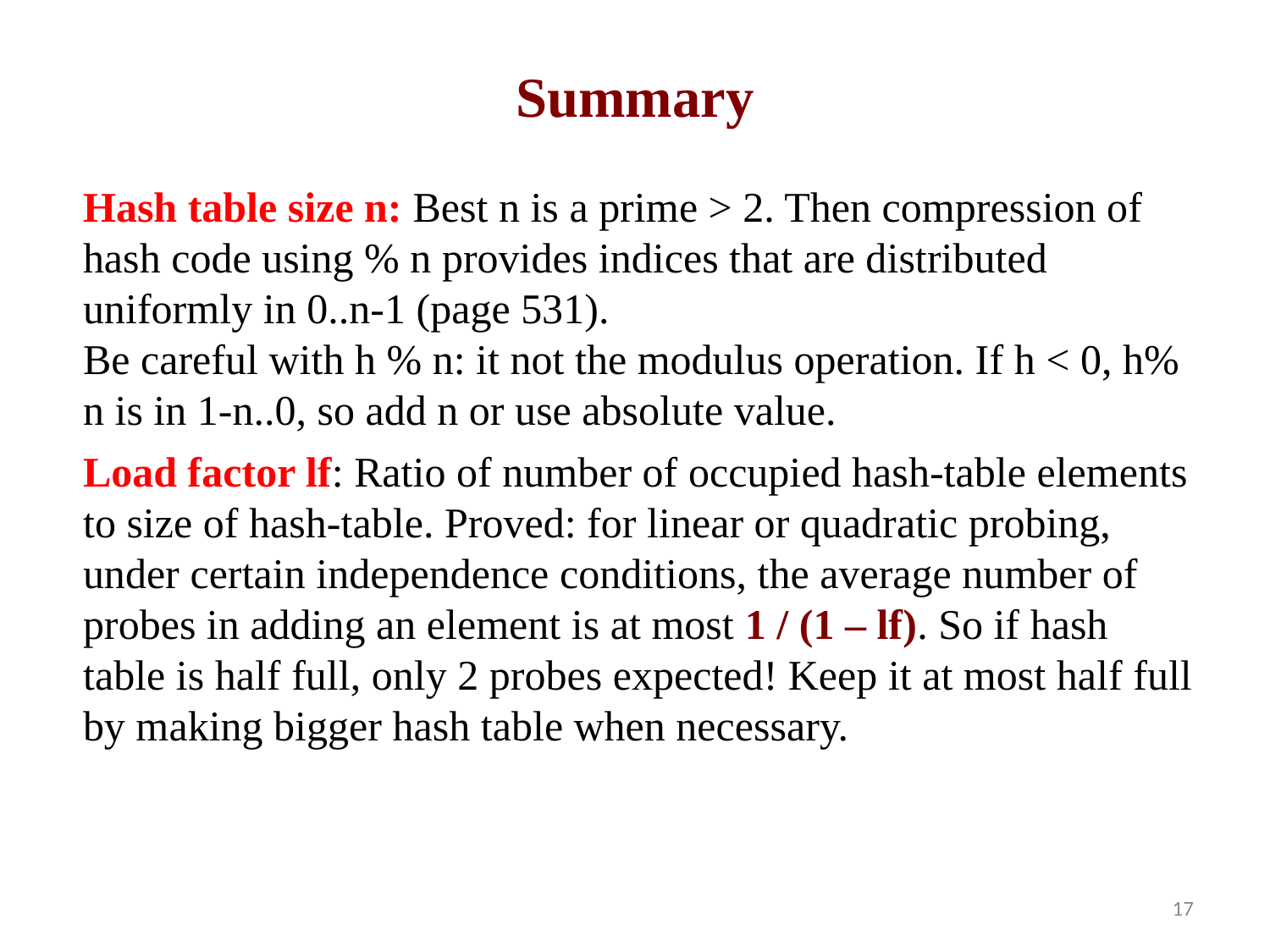

Summary
Hash table size n: Best n is a prime > 2. Then compression of hash code using % n provides indices that are distributed uniformly in 0..n-1 (page 531).
Be careful with h % n: it not the modulus operation. If h < 0, h% n is in 1-n..0, so add n or use absolute value.
Load factor lf: Ratio of number of occupied hash-table elements to size of hash-table. Proved: for linear or quadratic probing, under certain independence conditions, the average number of probes in adding an element is at most 1 / (1 – lf). So if hash table is half full, only 2 probes expected! Keep it at most half full by making bigger hash table when necessary.

17